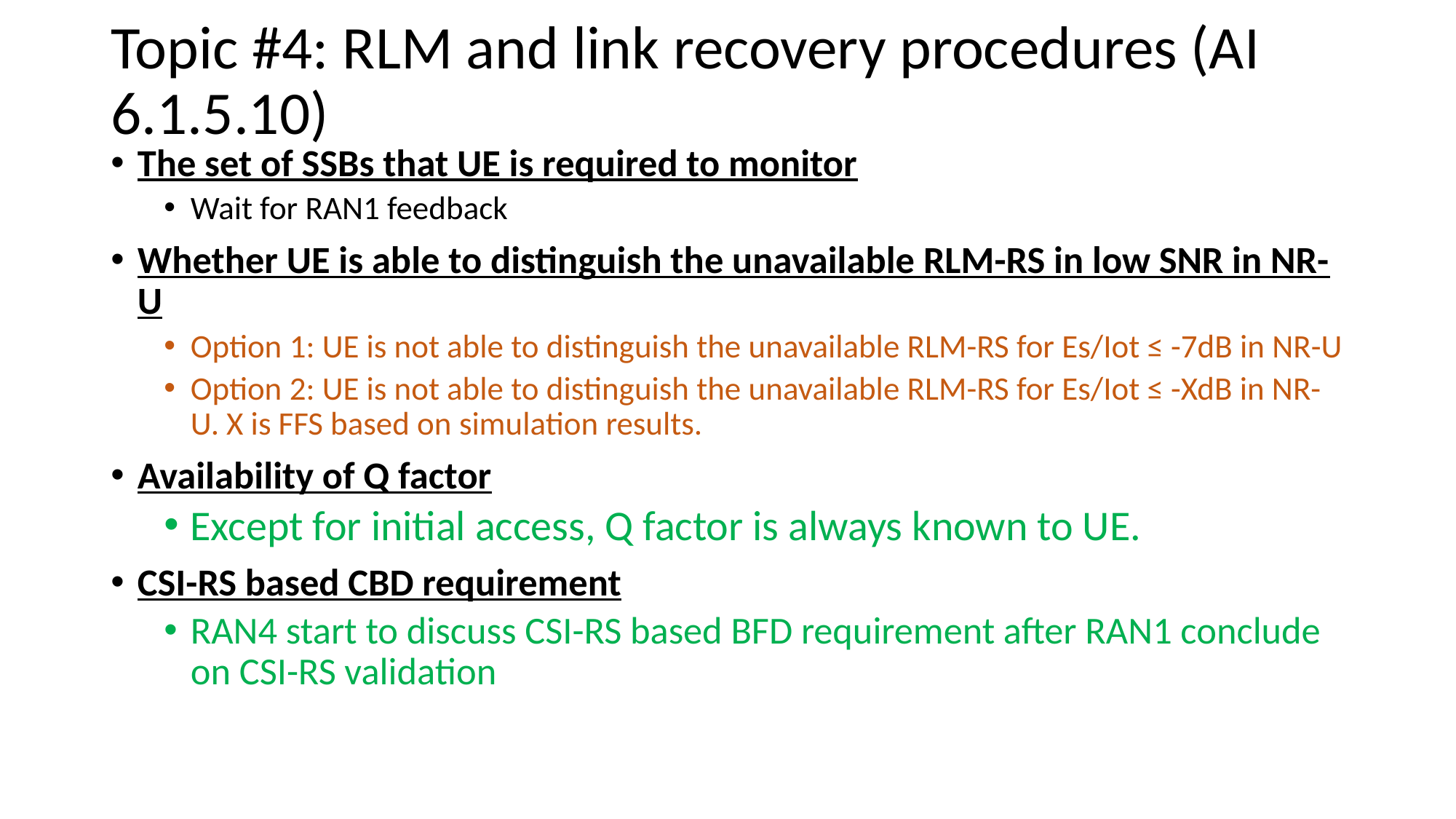

# Topic #4: RLM and link recovery procedures (AI 6.1.5.10)
The set of SSBs that UE is required to monitor
Wait for RAN1 feedback
Whether UE is able to distinguish the unavailable RLM-RS in low SNR in NR-U
Option 1: UE is not able to distinguish the unavailable RLM-RS for Es/Iot ≤ -7dB in NR-U
Option 2: UE is not able to distinguish the unavailable RLM-RS for Es/Iot ≤ -XdB in NR-U. X is FFS based on simulation results.
Availability of Q factor
Except for initial access, Q factor is always known to UE.
CSI-RS based CBD requirement
RAN4 start to discuss CSI-RS based BFD requirement after RAN1 conclude on CSI-RS validation